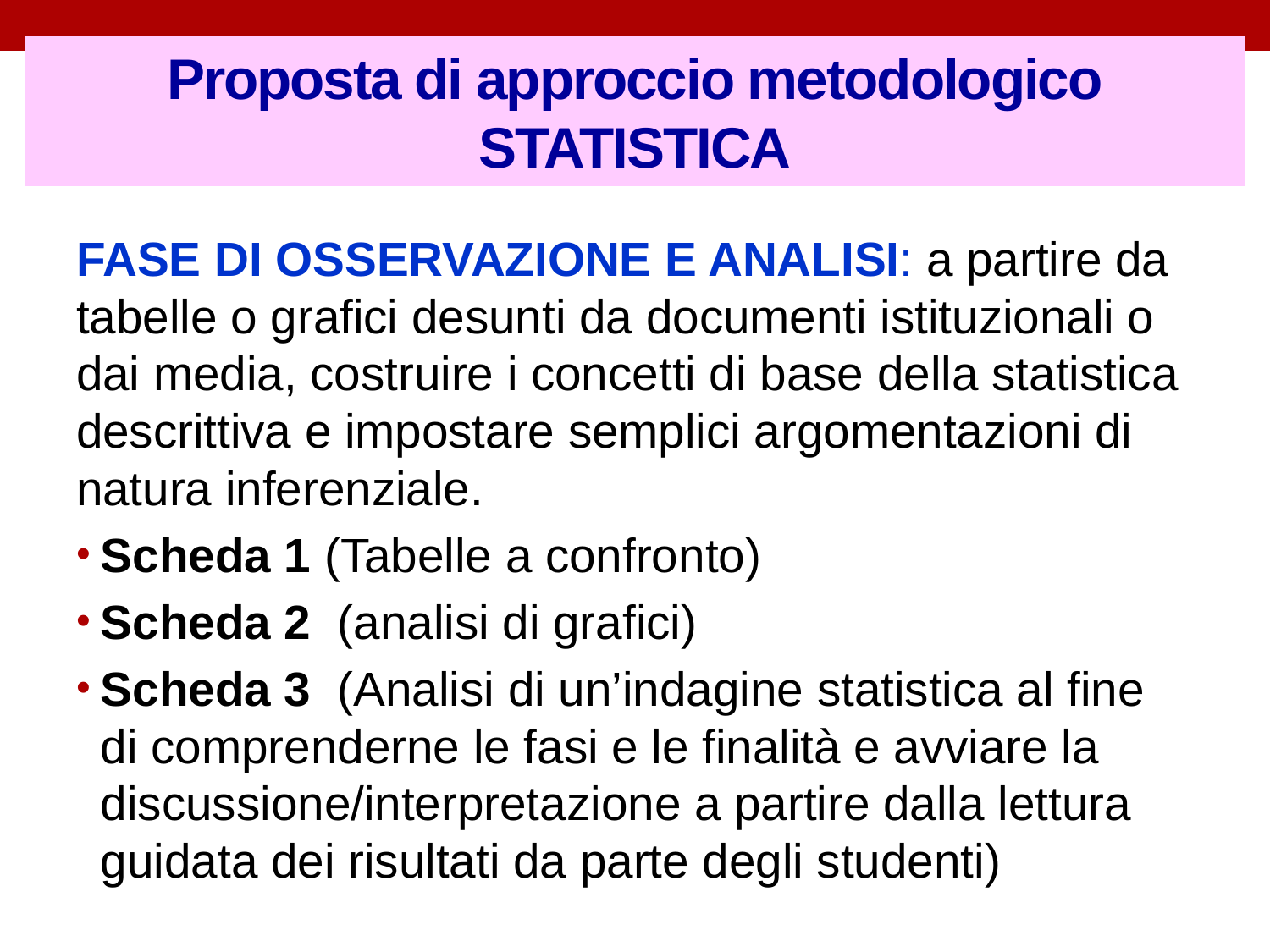

# Proposta di approccio metodologico STATISTICA
FASE DI OSSERVAZIONE E ANALISI: a partire da tabelle o grafici desunti da documenti istituzionali o dai media, costruire i concetti di base della statistica descrittiva e impostare semplici argomentazioni di natura inferenziale.
Scheda 1 (Tabelle a confronto)
Scheda 2  (analisi di grafici)
Scheda 3  (Analisi di un’indagine statistica al fine di comprenderne le fasi e le finalità e avviare la discussione/interpretazione a partire dalla lettura guidata dei risultati da parte degli studenti)